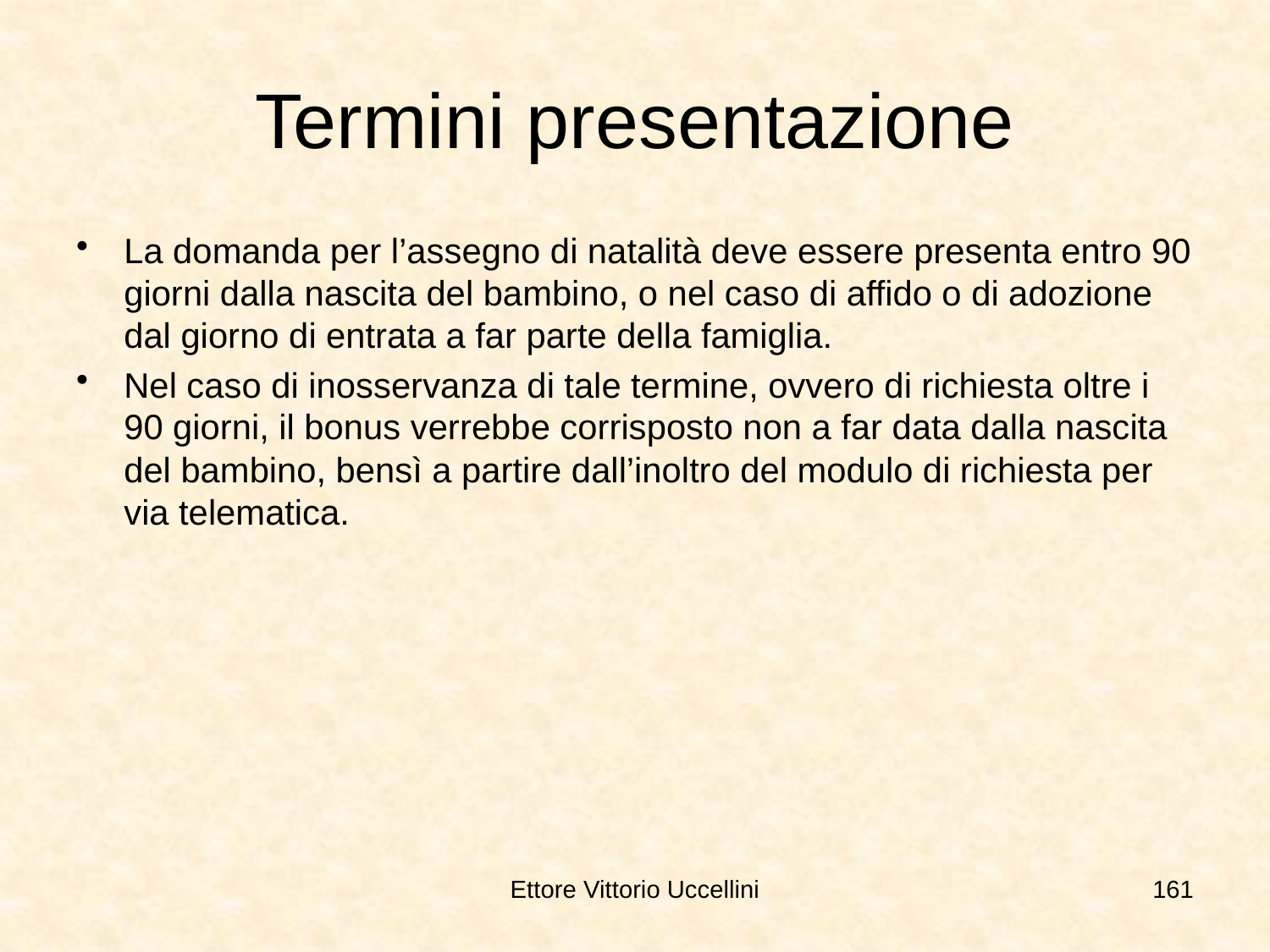

# Termini presentazione
La domanda per l’assegno di natalità deve essere presenta entro 90 giorni dalla nascita del bambino, o nel caso di affido o di adozione dal giorno di entrata a far parte della famiglia.
Nel caso di inosservanza di tale termine, ovvero di richiesta oltre i 90 giorni, il bonus verrebbe corrisposto non a far data dalla nascita del bambino, bensì a partire dall’inoltro del modulo di richiesta per via telematica.

Ettore Vittorio Uccellini
161